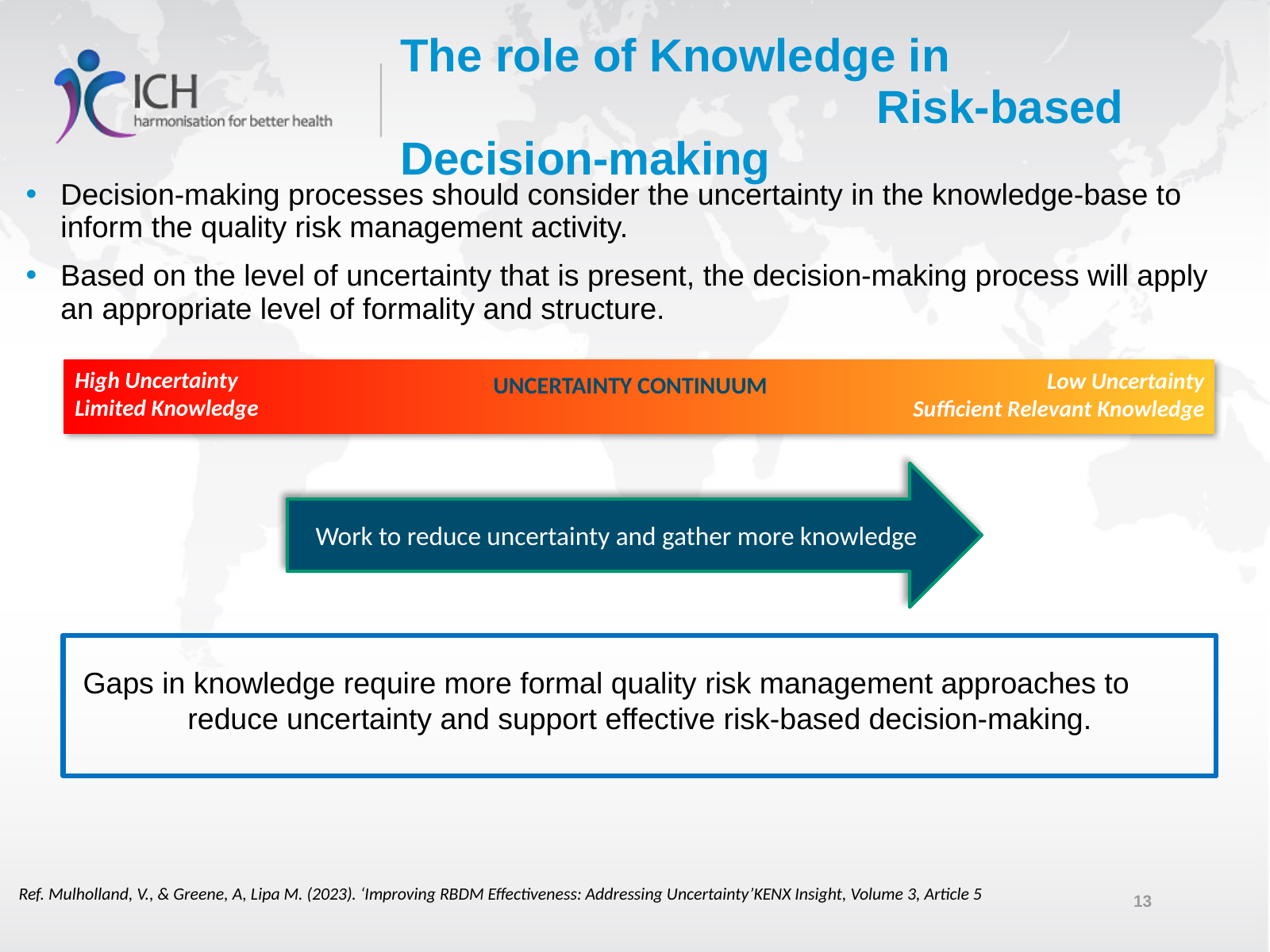

# The role of Knowledge in                                                             Risk-based Decision-making
Decision-making processes should consider the uncertainty in the knowledge-base to inform the quality risk management activity.
Based on the level of uncertainty that is present, the decision-making process will apply an appropriate level of formality and structure.

High Uncertainty
Limited Knowledge

Low Uncertainty
Sufficient Relevant Knowledge

UNCERTAINTY CONTINUUM
Work to reduce uncertainty and gather more knowledge

Gaps in knowledge require more formal quality risk management approaches to         reduce uncertainty and support effective risk-based decision-making.
Ref. Mulholland, V., & Greene, A, Lipa M. (2023). ‘Improving RBDM Effectiveness: Addressing Uncertainty’KENX Insight, Volume 3, Article 5